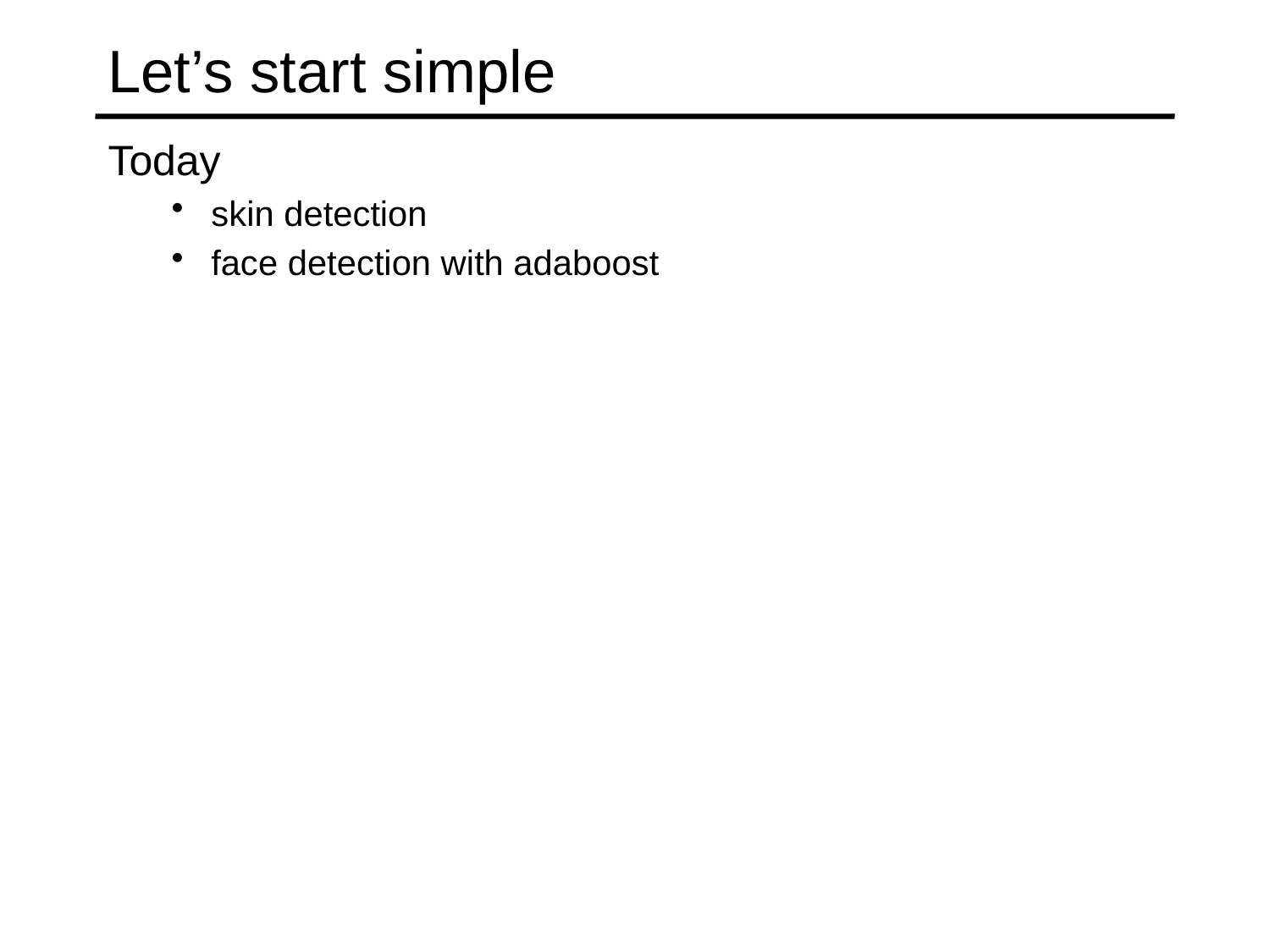

# Let’s start simple
Today
skin detection
face detection with adaboost